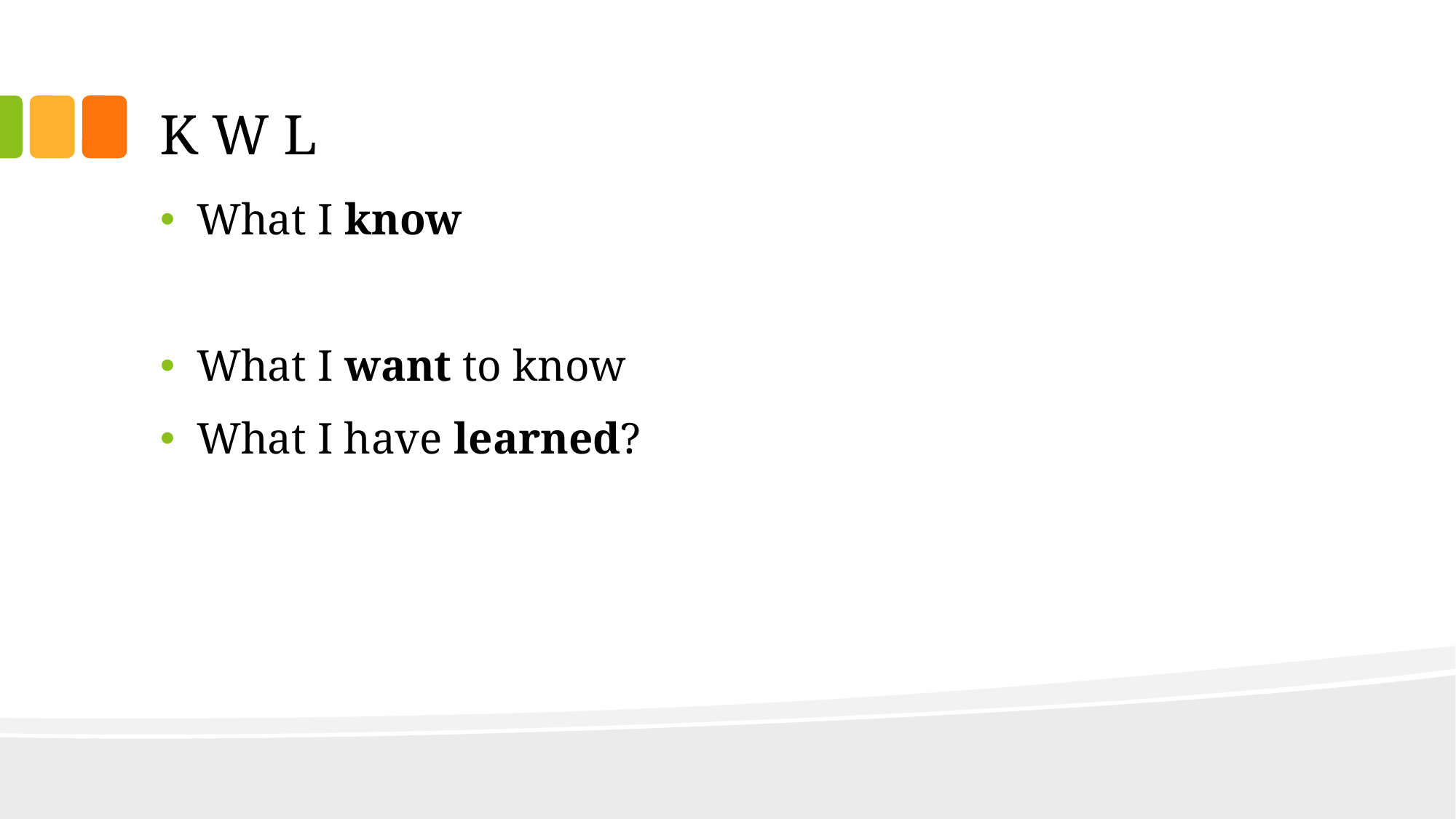

# K W L
What I know

What I want to know
What I have learned?